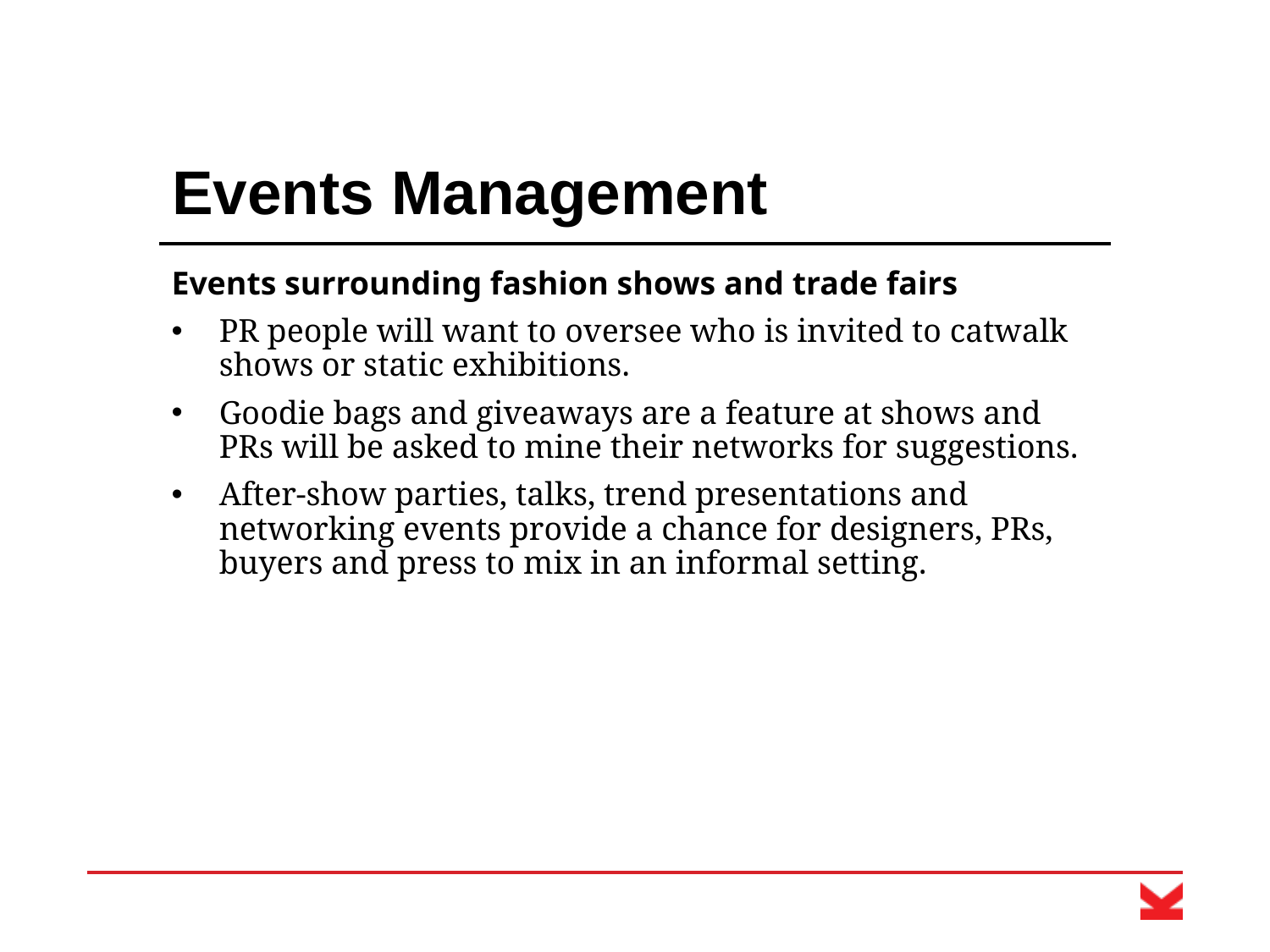

# Events Management
Events surrounding fashion shows and trade fairs
PR people will want to oversee who is invited to catwalk shows or static exhibitions.
Goodie bags and giveaways are a feature at shows and PRs will be asked to mine their networks for suggestions.
After-show parties, talks, trend presentations and networking events provide a chance for designers, PRs, buyers and press to mix in an informal setting.